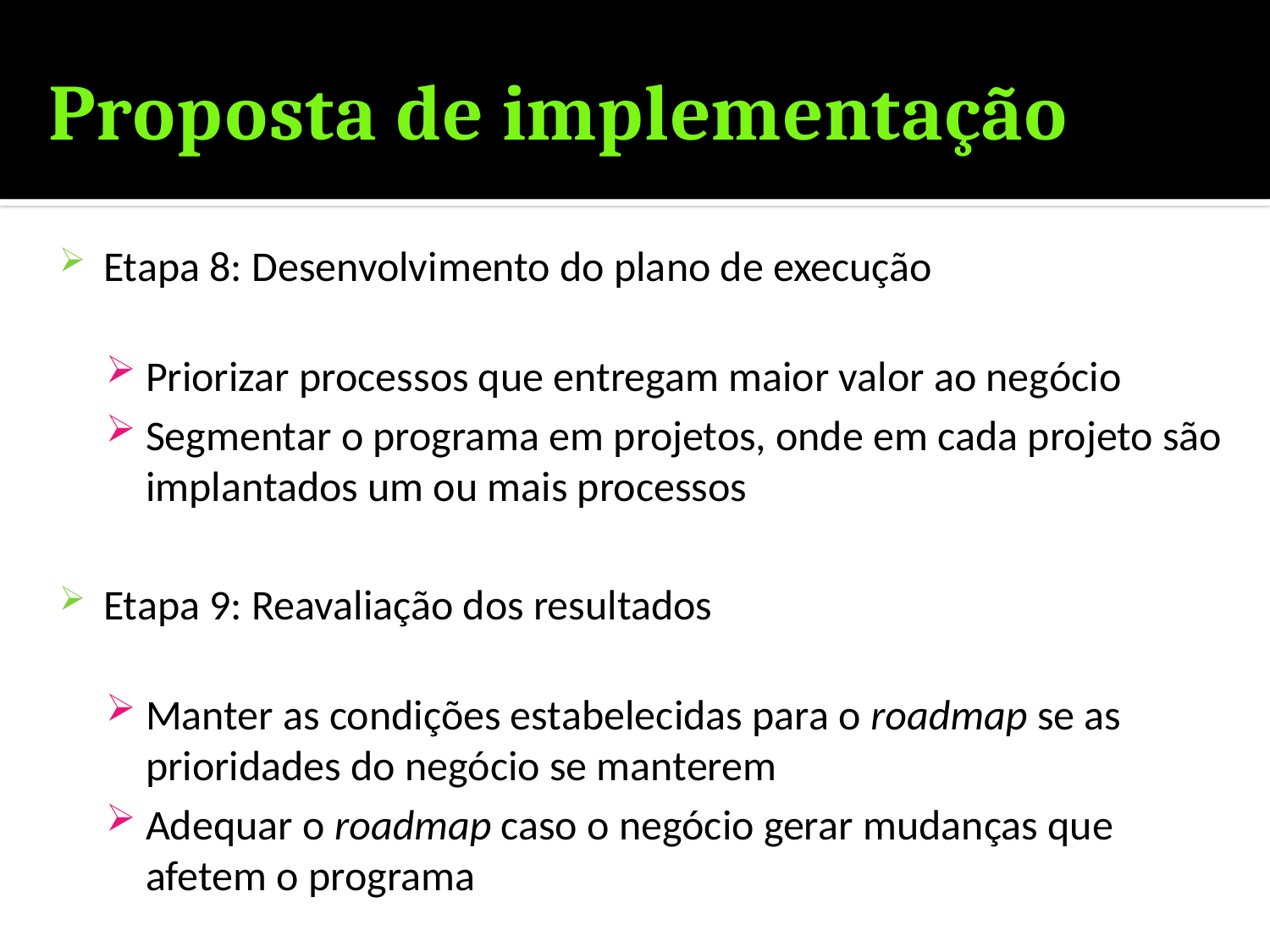

# Proposta de implementação
Etapa 8: Desenvolvimento do plano de execução

Priorizar processos que entregam maior valor ao negócio
Segmentar o programa em projetos, onde em cada projeto são implantados um ou mais processos

Etapa 9: Reavaliação dos resultados

Manter as condições estabelecidas para o roadmap se as prioridades do negócio se manterem
Adequar o roadmap caso o negócio gerar mudanças que afetem o programa